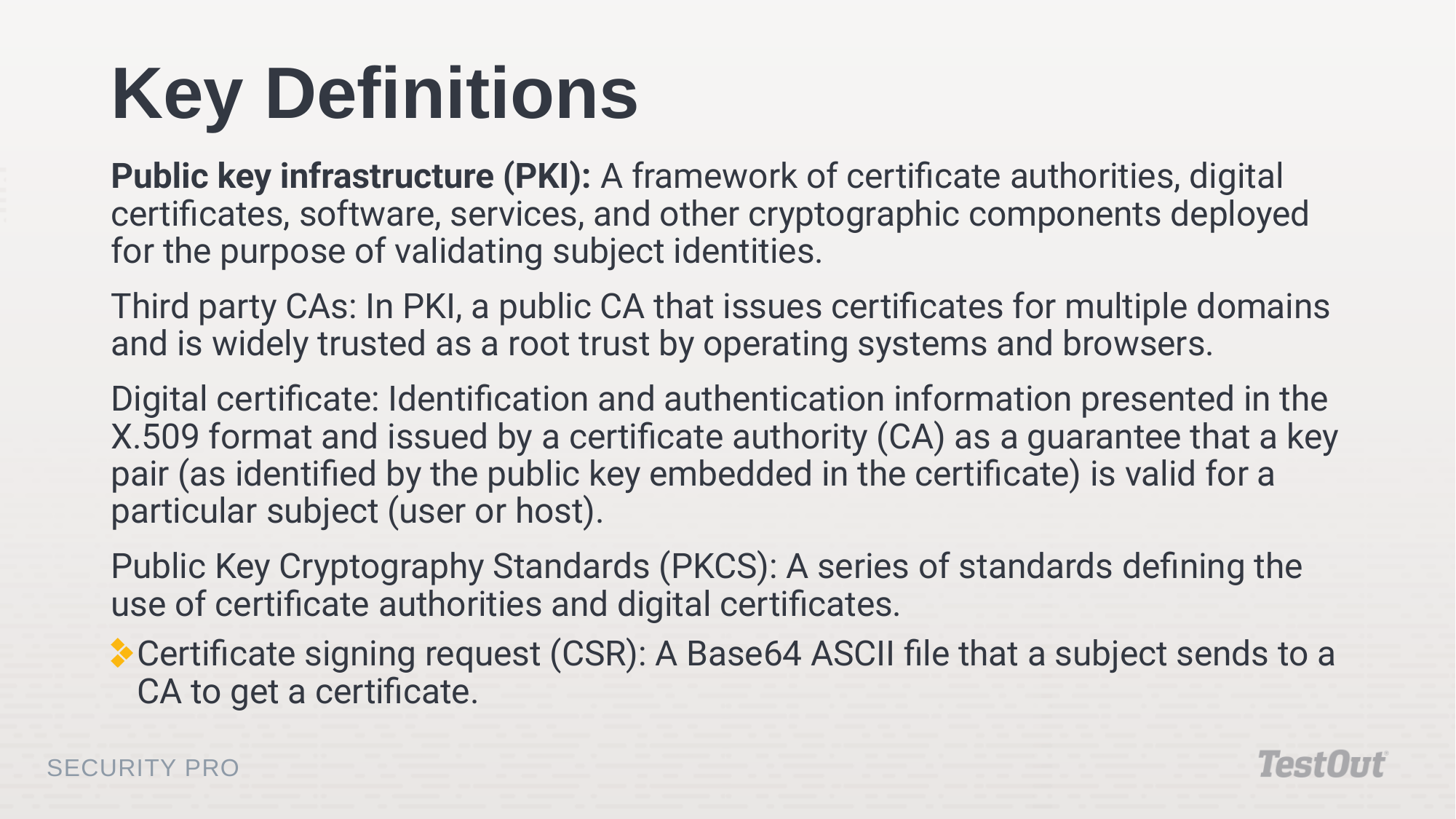

# Key Definitions
Public key infrastructure (PKI): A framework of certificate authorities, digital certificates, software, services, and other cryptographic components deployed for the purpose of validating subject identities.
Third party CAs: In PKI, a public CA that issues certificates for multiple domains and is widely trusted as a root trust by operating systems and browsers.
Digital certificate: Identification and authentication information presented in the X.509 format and issued by a certificate authority (CA) as a guarantee that a key pair (as identified by the public key embedded in the certificate) is valid for a particular subject (user or host).
Public Key Cryptography Standards (PKCS): A series of standards defining the use of certificate authorities and digital certificates.
Certificate signing request (CSR): A Base64 ASCII file that a subject sends to a CA to get a certificate.
Security Pro